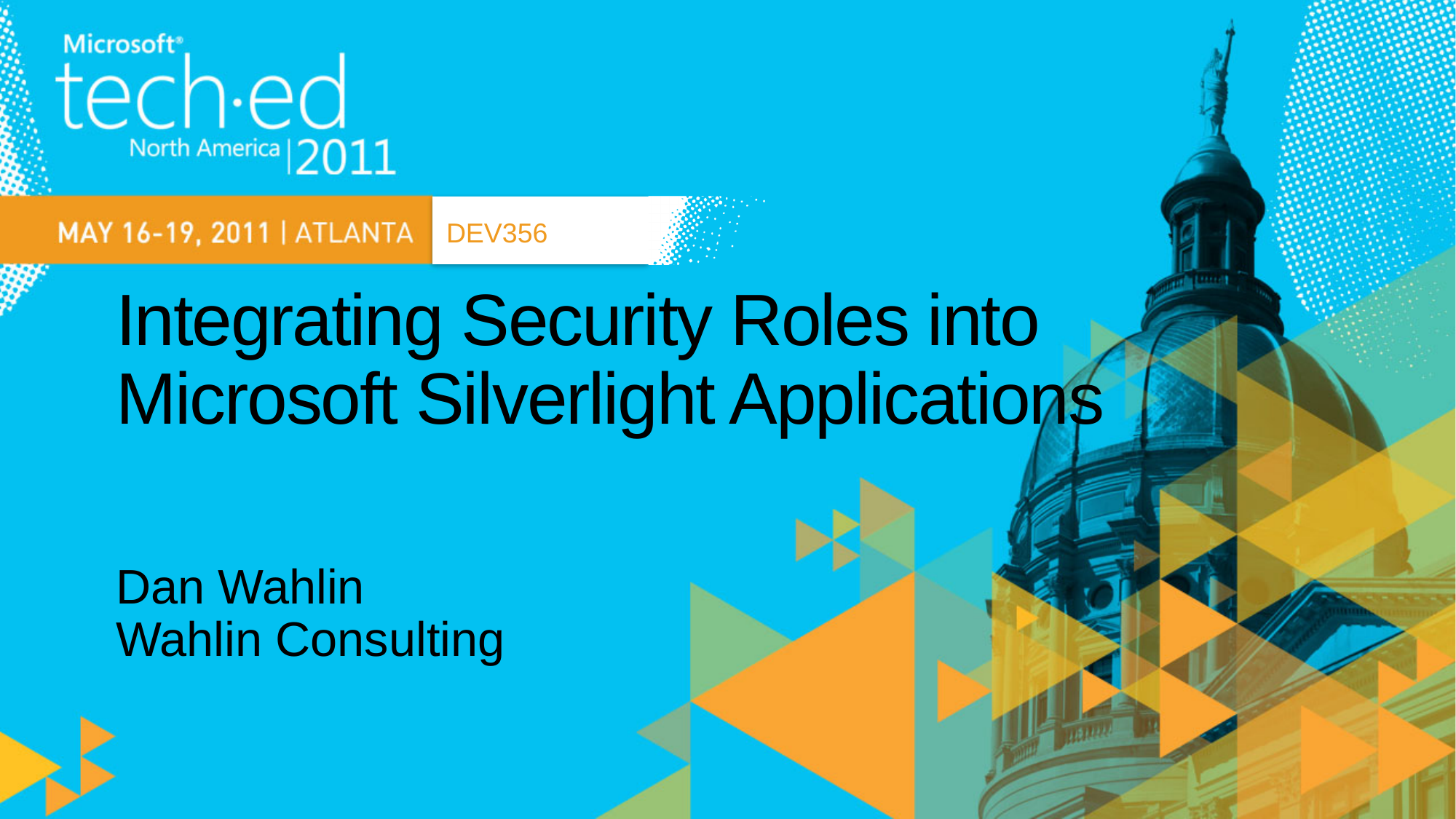

DEV356
# Integrating Security Roles into Microsoft Silverlight Applications
Dan Wahlin
Wahlin Consulting